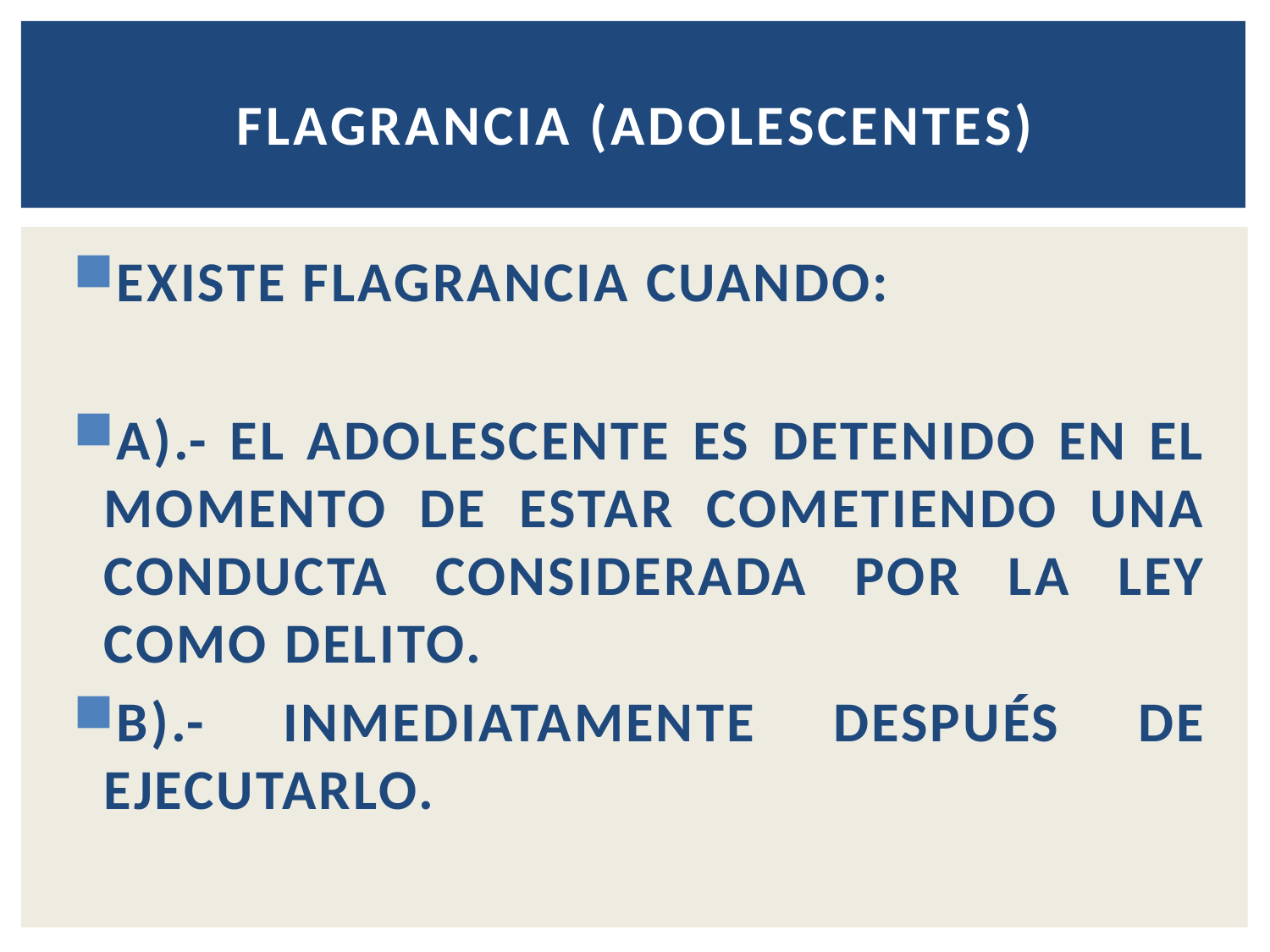

# FLAGRANCIA (ADOLESCENTES)
EXISTE FLAGRANCIA CUANDO:

A).- EL ADOLESCENTE ES DETENIDO EN EL MOMENTO DE ESTAR COMETIENDO UNA CONDUCTA CONSIDERADA POR LA LEY COMO DELITO.
B).- INMEDIATAMENTE DESPUÉS DE EJECUTARLO.